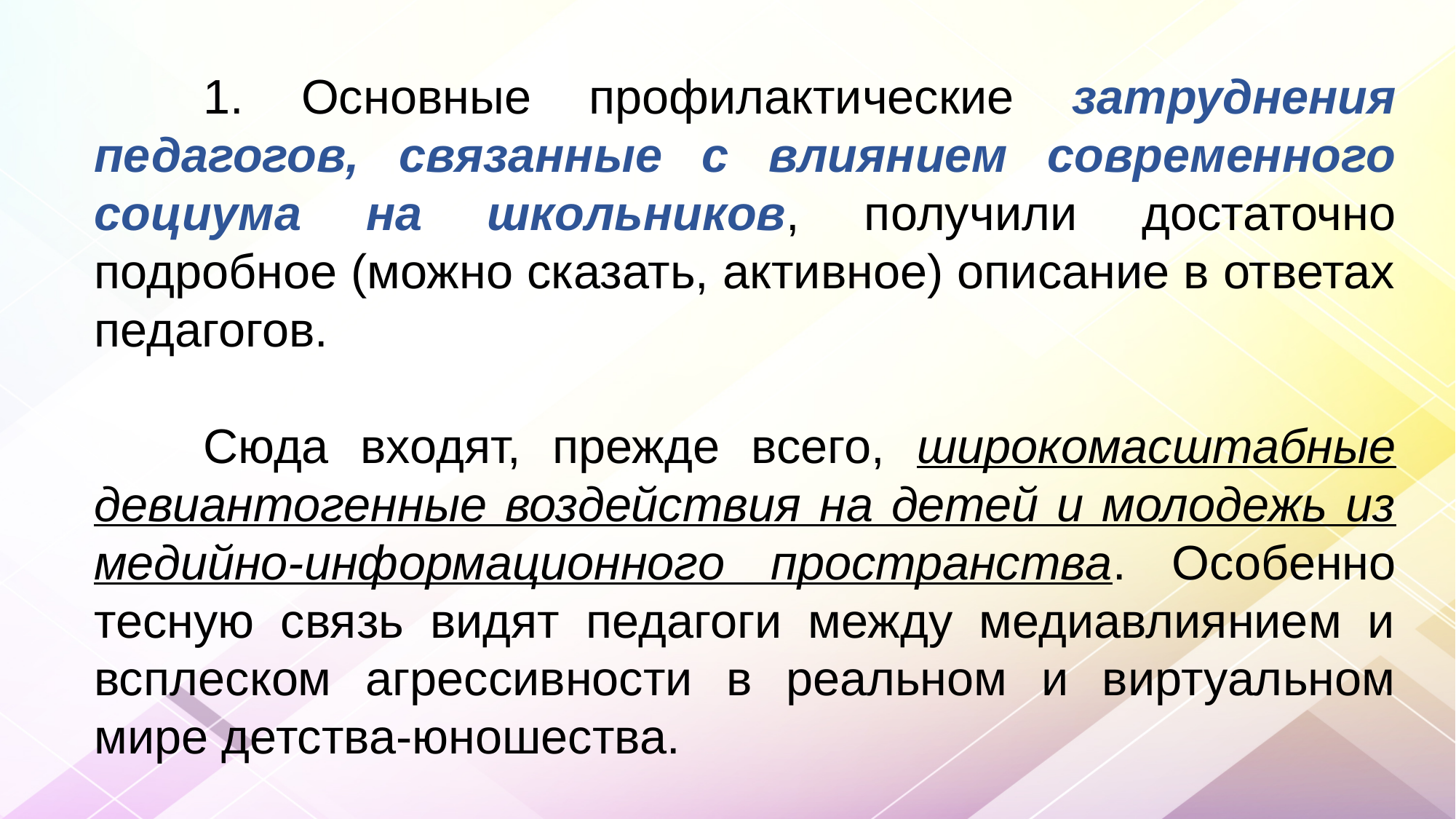

1. Основные профилактические затруднения педагогов, связанные с влиянием современного социума на школьников, получили достаточно подробное (можно сказать, активное) описание в ответах педагогов.

	Сюда входят, прежде всего, широкомасштабные девиантогенные воздействия на детей и молодежь из медийно-информационного пространства. Особенно тесную связь видят педагоги между медиавлиянием и всплеском агрессивности в реальном и виртуальном мире детства-юношества.